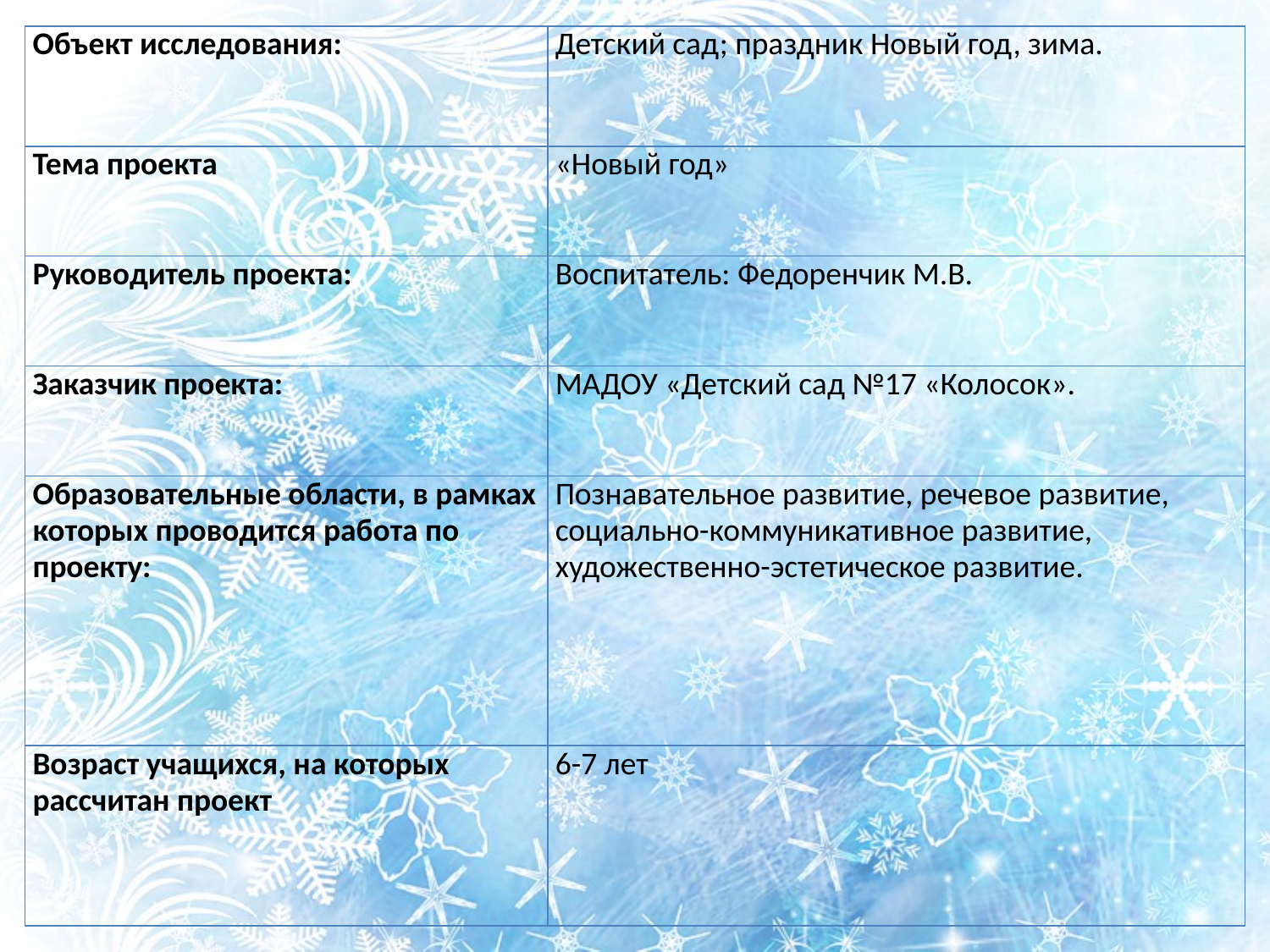

| Объект исследования: | Детский сад; праздник Новый год, зима. |
| --- | --- |
| Тема проекта | «Новый год» |
| Руководитель проекта: | Воспитатель: Федоренчик М.В. |
| Заказчик проекта: | МАДОУ «Детский сад №17 «Колосок». |
| Образовательные области, в рамках которых проводится работа по проекту: | Познавательное развитие, речевое развитие, социально-коммуникативное развитие, художественно-эстетическое развитие. |
| Возраст учащихся, на которых рассчитан проект | 6-7 лет |